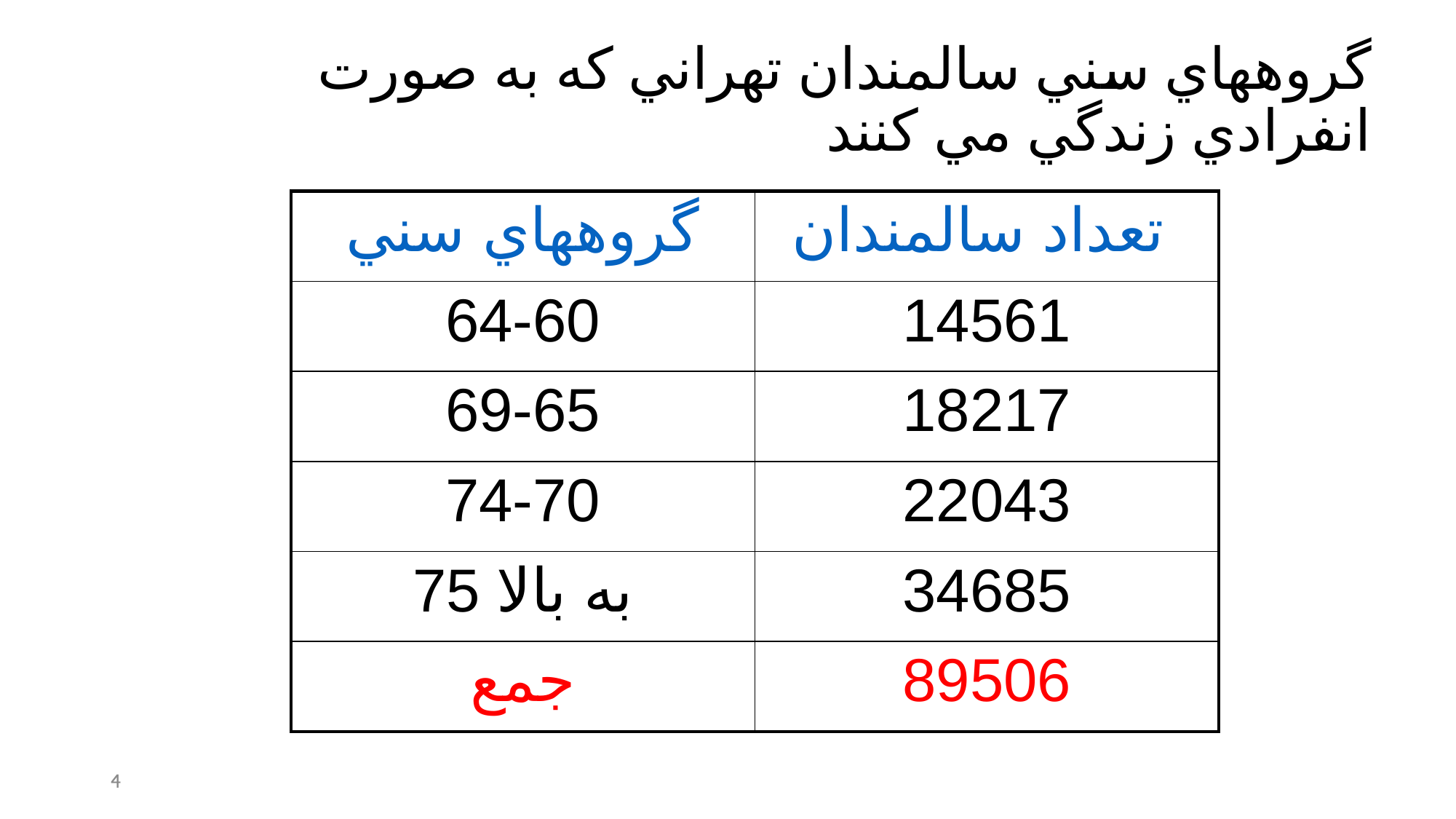

# گروههاي سني سالمندان تهراني كه به صورت انفرادي زندگي مي كنند
| گروههاي سني | تعداد سالمندان |
| --- | --- |
| 64-60 | 14561 |
| 69-65 | 18217 |
| 74-70 | 22043 |
| 75 به بالا | 34685 |
| جمع | 89506 |
4